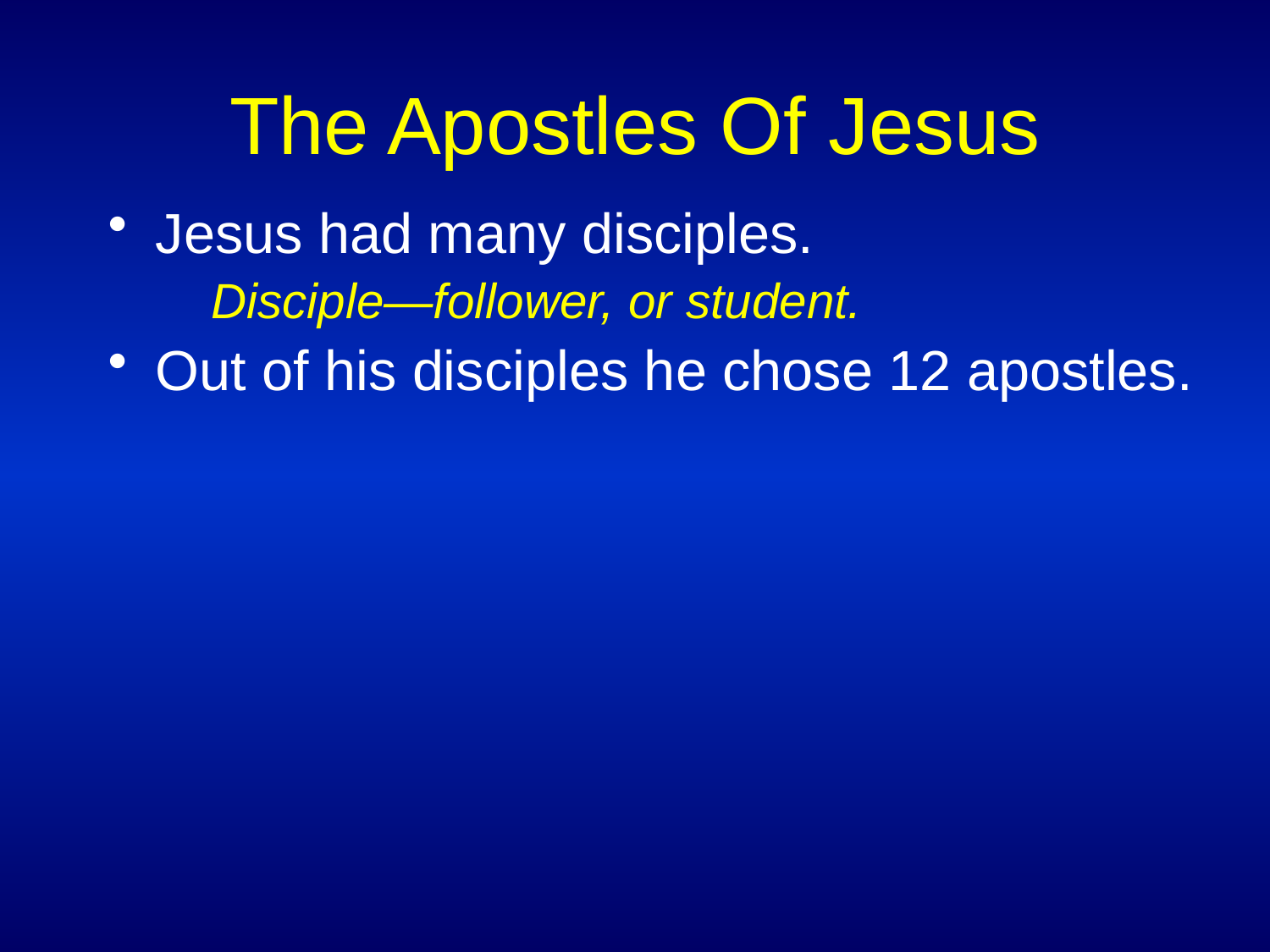

# The Apostles Of Jesus
Jesus had many disciples.
	Disciple—follower, or student.
Out of his disciples he chose 12 apostles.